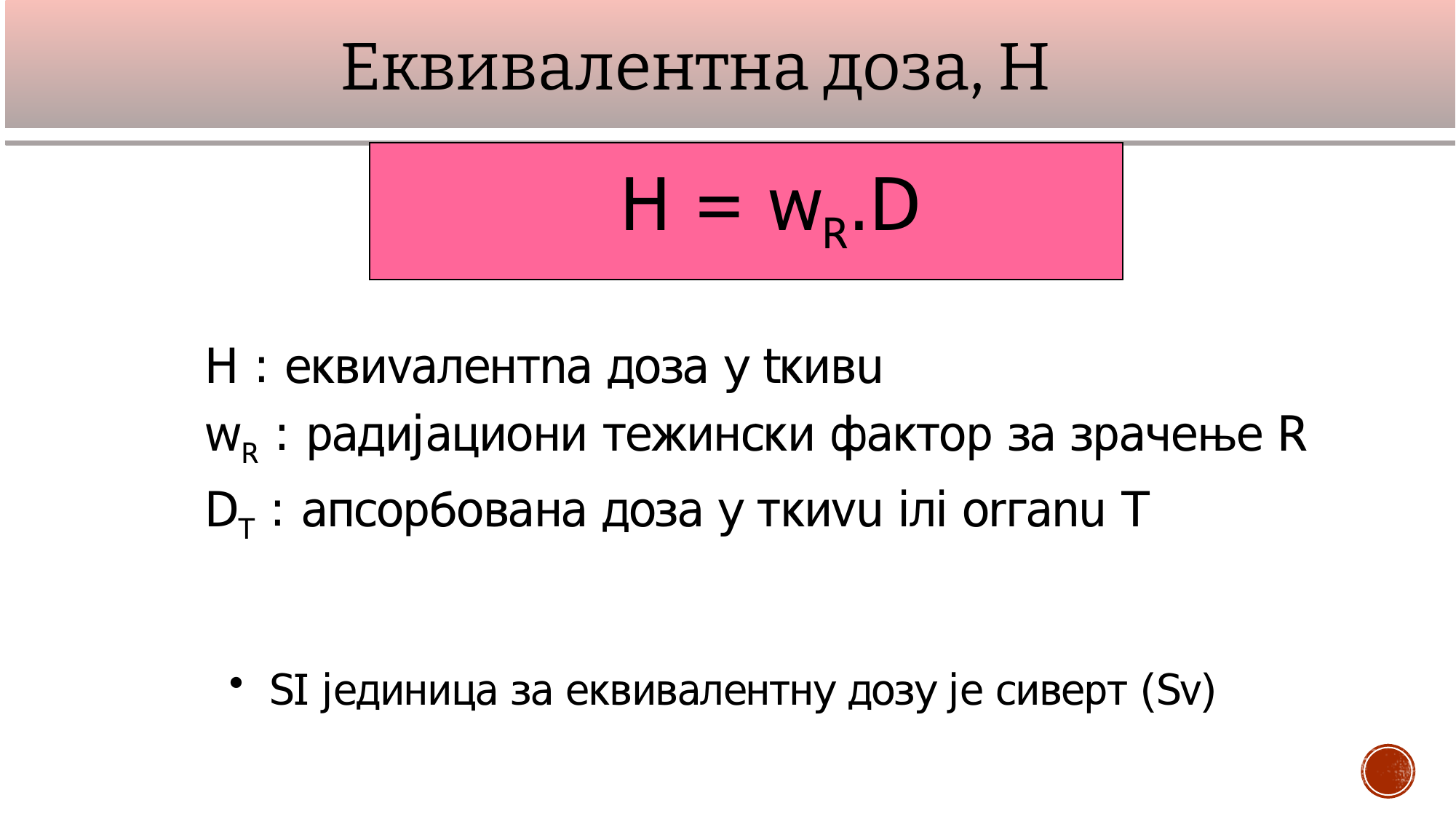

Еквивалентна доза, H

H = wR.D

H : еквиvалeнтna дозa у tкивu
wR : радијациони тежински фактор за зрачење R
DT : апсорбoвaнa дoзa у ткиvu iлi orгanu Т
SI јединица за еквивалентну дозу је сиверт (Sv)